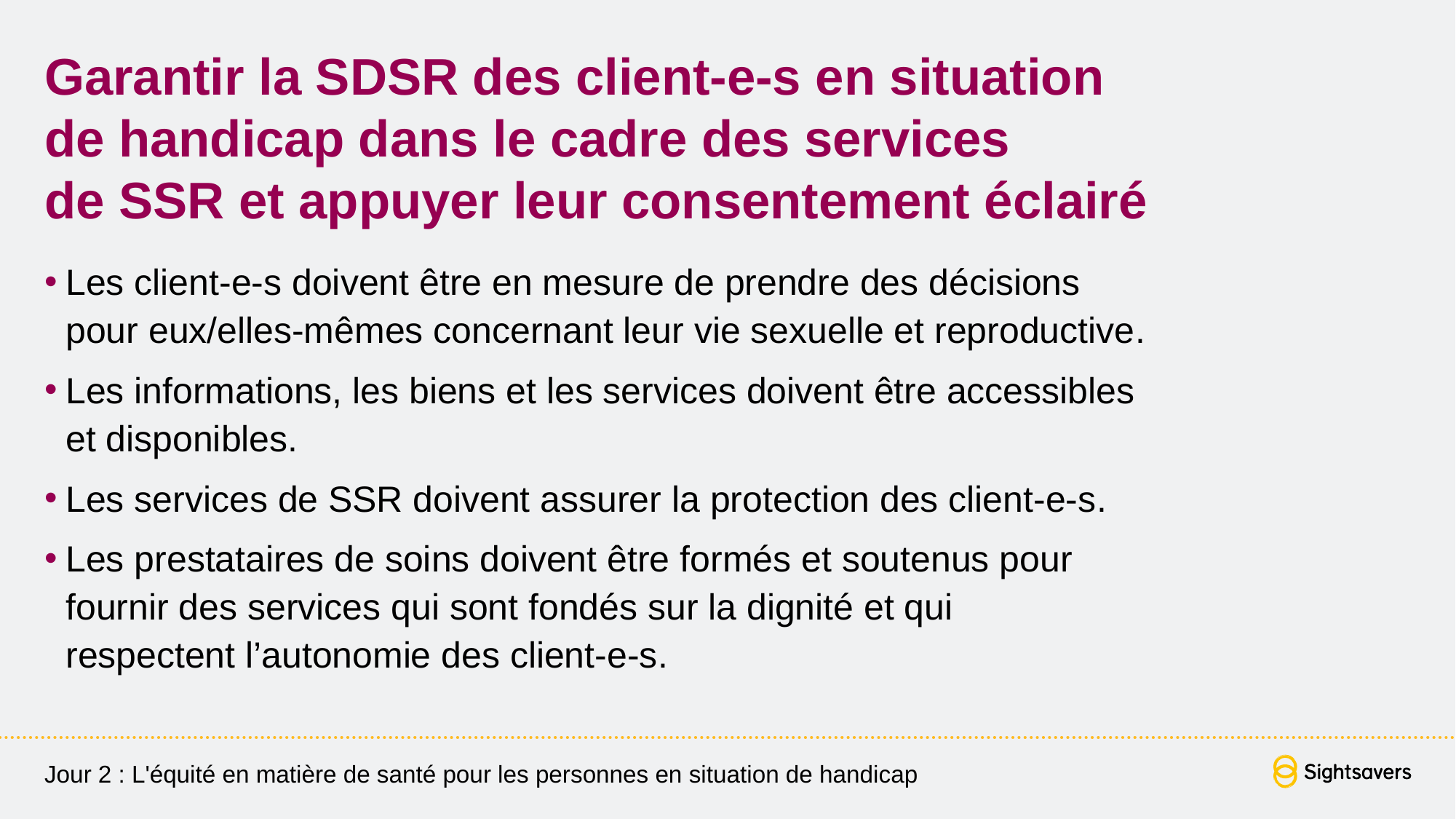

# Garantir la SDSR des client-e-s en situation de handicap dans le cadre des services de SSR et appuyer leur consentement éclairé
Les client-e-s doivent être en mesure de prendre des décisions pour eux/elles-mêmes concernant leur vie sexuelle et reproductive.
Les informations, les biens et les services doivent être accessibles et disponibles.
Les services de SSR doivent assurer la protection des client-e-s.
Les prestataires de soins doivent être formés et soutenus pour fournir des services qui sont fondés sur la dignité et qui
respectent l’autonomie des client-e-s.

Jour 2 : L'équité en matière de santé pour les personnes en situation de handicap